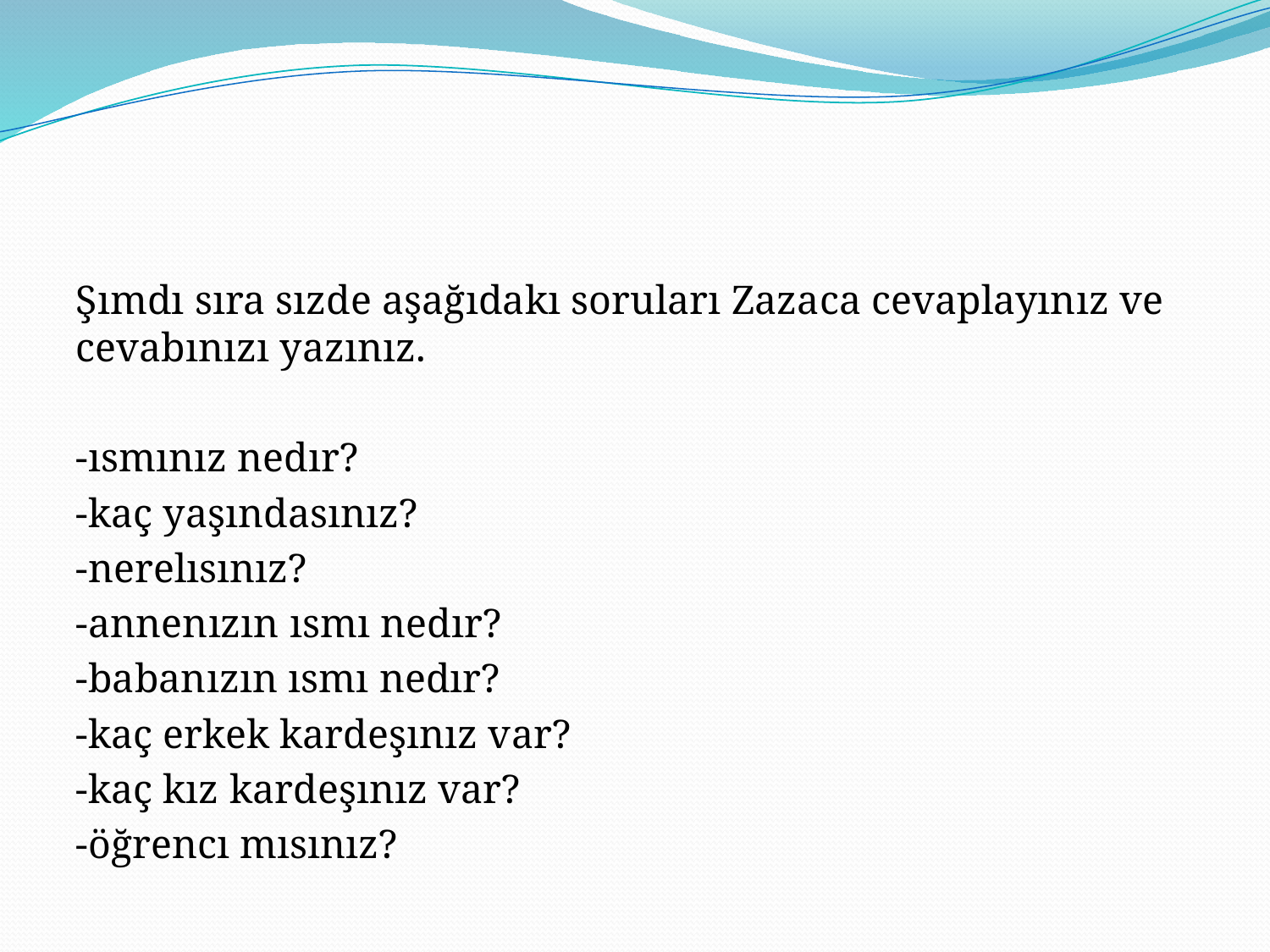

#
Şımdı sıra sızde aşağıdakı soruları Zazaca cevaplayınız ve cevabınızı yazınız.

-ısmınız nedır?
-kaç yaşındasınız?
-nerelısınız?
-annenızın ısmı nedır?
-babanızın ısmı nedır?
-kaç erkek kardeşınız var?
-kaç kız kardeşınız var?
-öğrencı mısınız?